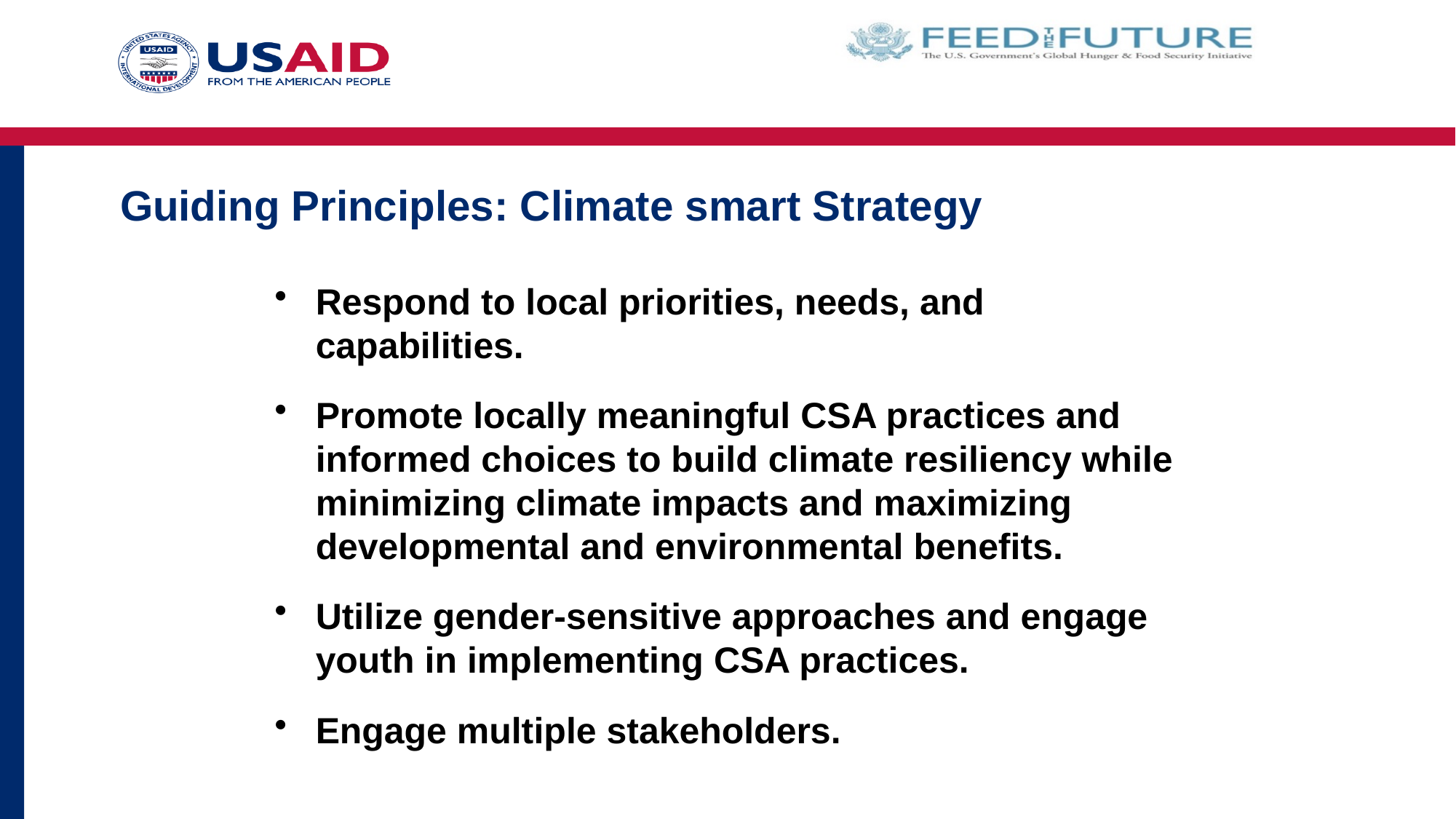

# Guiding Principles: Climate smart Strategy
Respond to local priorities, needs, and capabilities.

Promote locally meaningful CSA practices and informed choices to build climate resiliency while minimizing climate impacts and maximizing developmental and environmental benefits.

Utilize gender-sensitive approaches and engage youth in implementing CSA practices.

Engage multiple stakeholders.